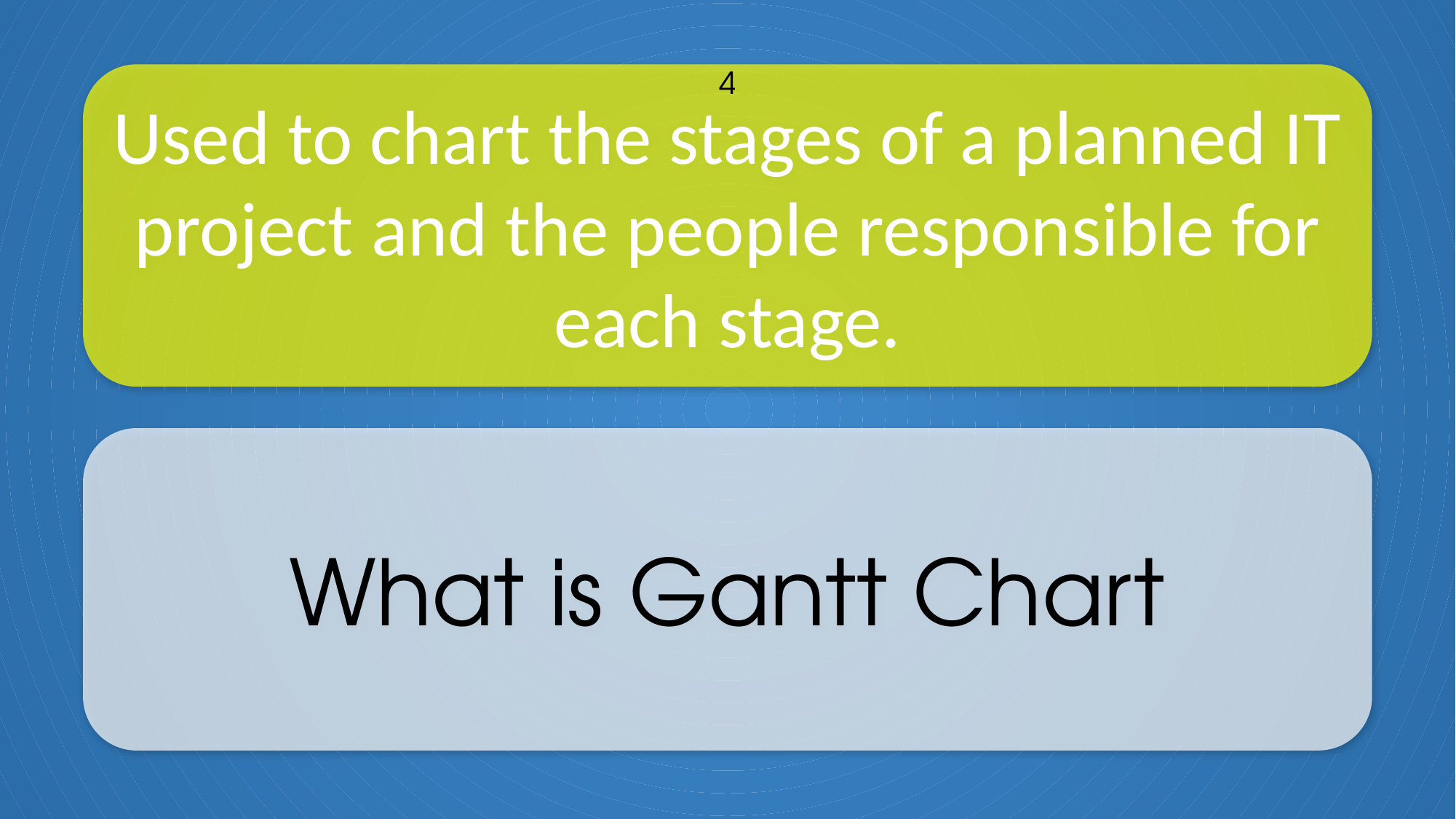

Used to chart the stages of a planned IT project and the people responsible for each stage.
4
What is Gantt Chart